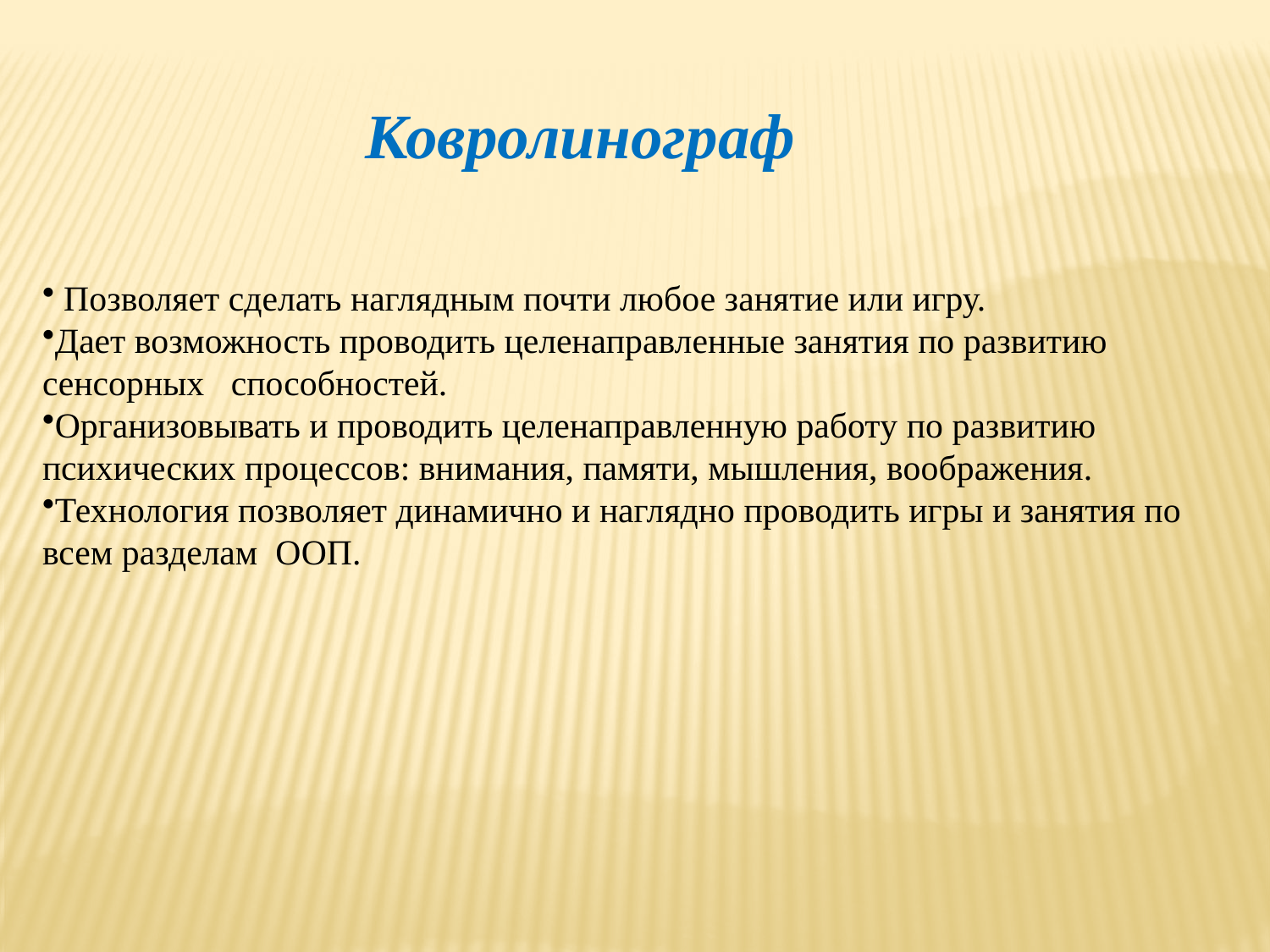

Ковролинограф
 Позволяет сделать наглядным почти любое занятие или игру.
Дает возможность проводить целенаправленные занятия по развитию сенсорных   способностей.
Организовывать и проводить целенаправленную работу по развитию психических процессов: внимания, памяти, мышления, воображения.
Технология позволяет динамично и наглядно проводить игры и занятия по всем разделам  ООП.